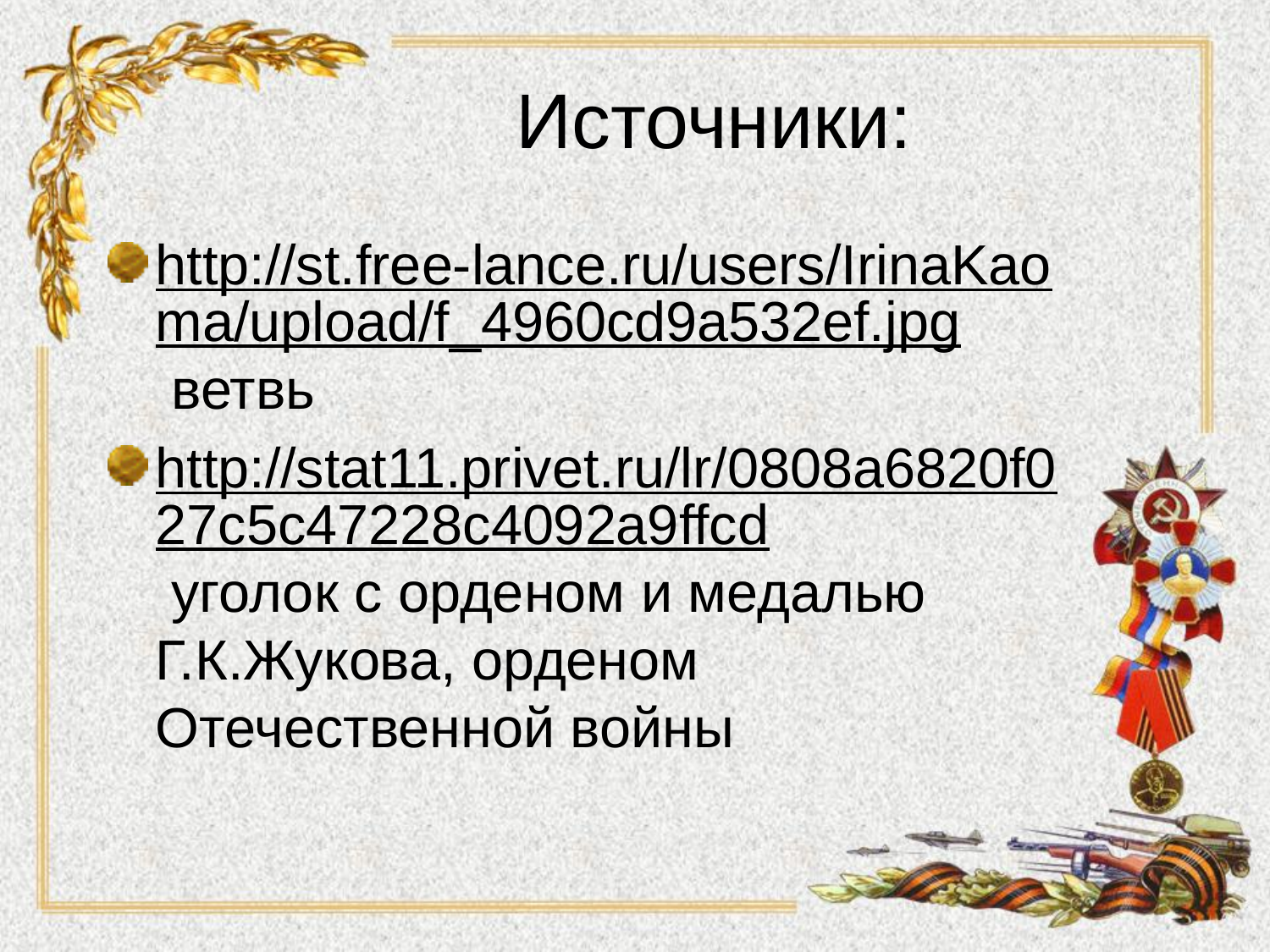

# Источники:
http://st.free-lance.ru/users/IrinaKaoma/upload/f_4960cd9a532ef.jpg ветвь
http://stat11.privet.ru/lr/0808a6820f027c5c47228c4092a9ffcd уголок с орденом и медалью Г.К.Жукова, орденом Отечественной войны